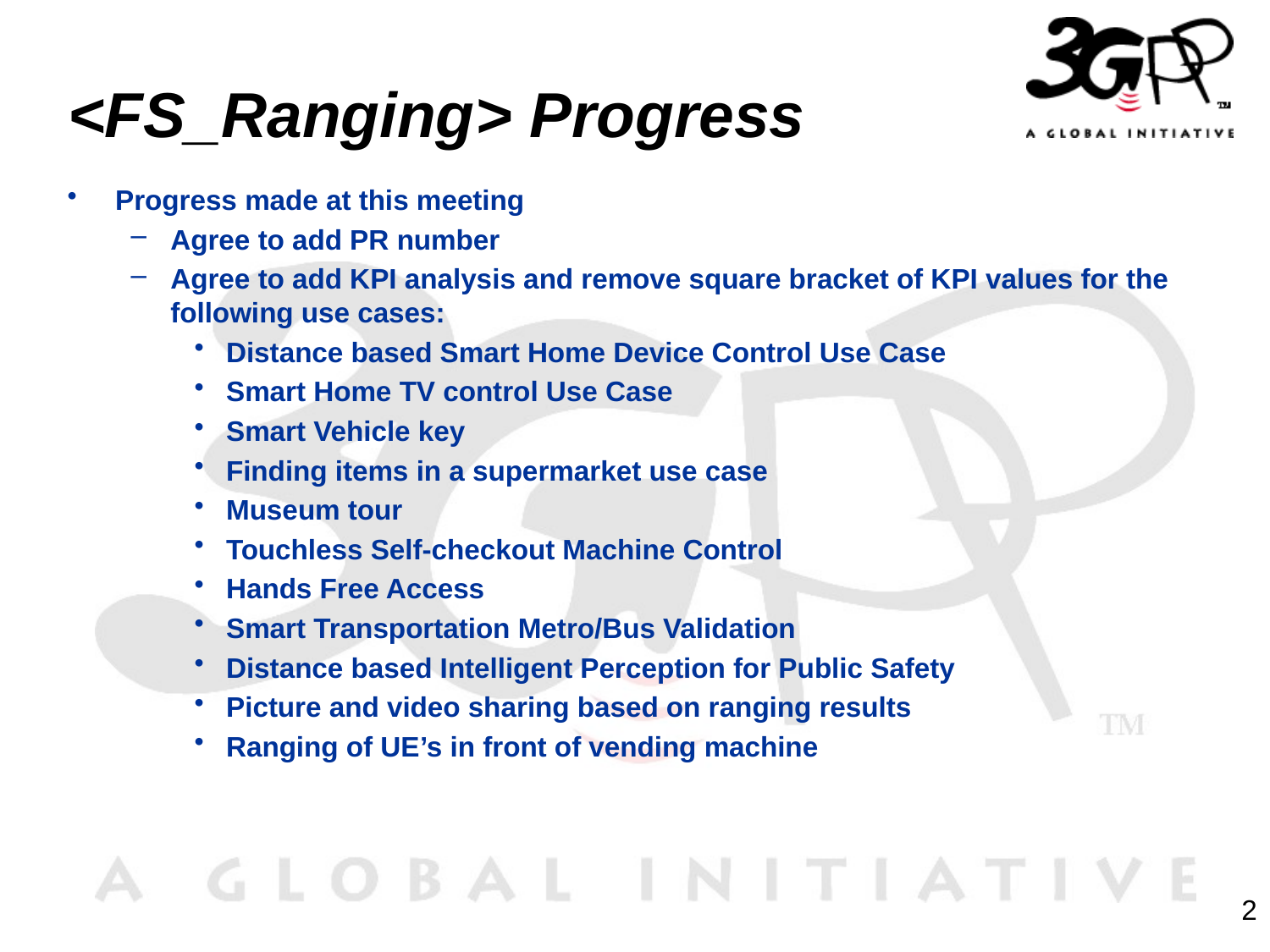

# <FS_Ranging> Progress
Progress made at this meeting
Agree to add PR number
Agree to add KPI analysis and remove square bracket of KPI values for the following use cases:
Distance based Smart Home Device Control Use Case
Smart Home TV control Use Case
Smart Vehicle key
Finding items in a supermarket use case
Museum tour
Touchless Self-checkout Machine Control
Hands Free Access
Smart Transportation Metro/Bus Validation
Distance based Intelligent Perception for Public Safety
Picture and video sharing based on ranging results
Ranging of UE’s in front of vending machine
2